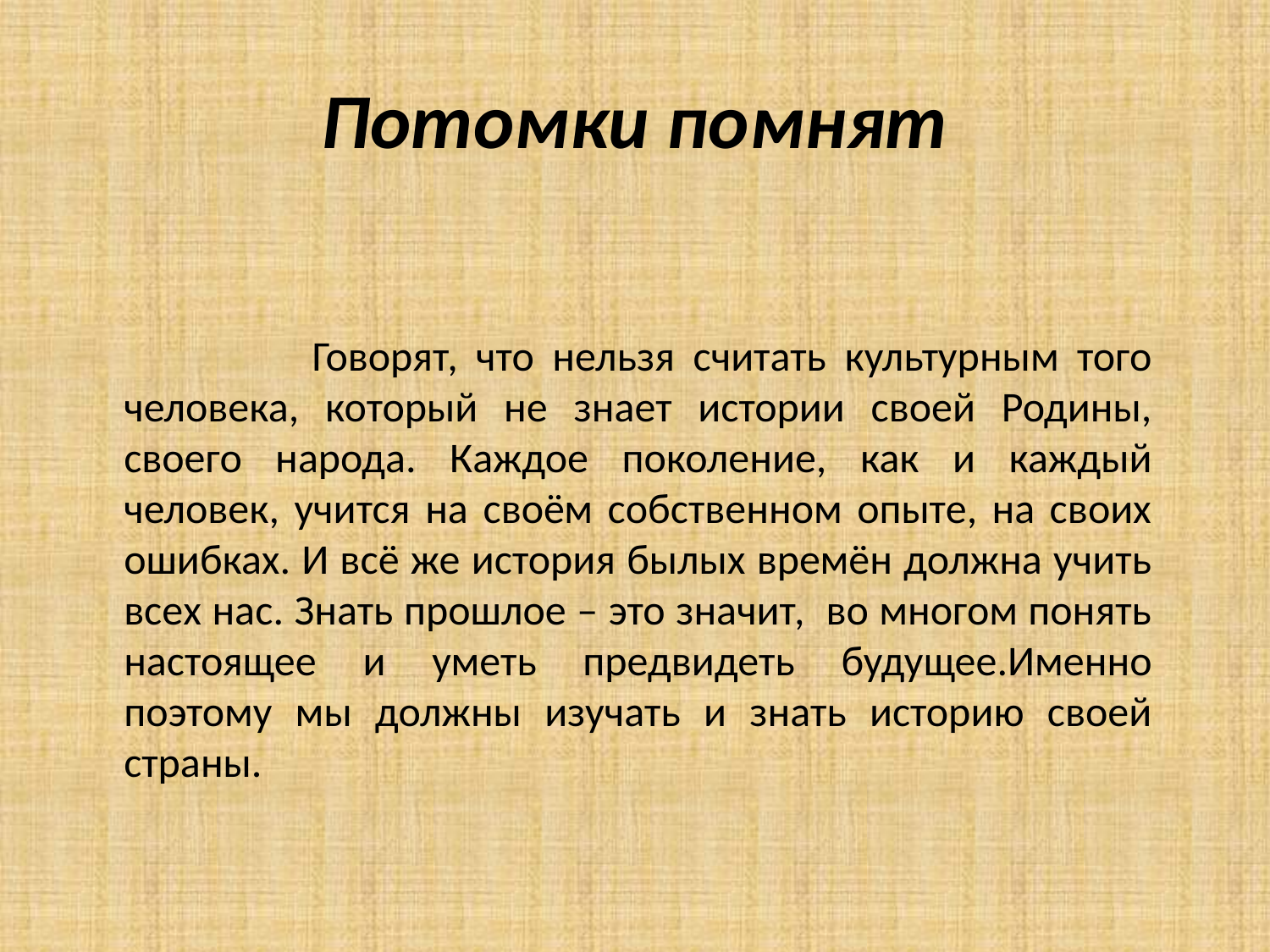

# Потомки помнят

              Говорят, что нельзя считать культурным того человека, который не знает истории своей Родины, своего народа. Каждое поколение, как и каждый человек, учится на своём собственном опыте, на своих ошибках. И всё же история былых времён должна учить всех нас. Знать прошлое – это значит,  во многом понять настоящее и уметь предвидеть будущее.Именно поэтому мы должны изучать и знать историю своей страны.